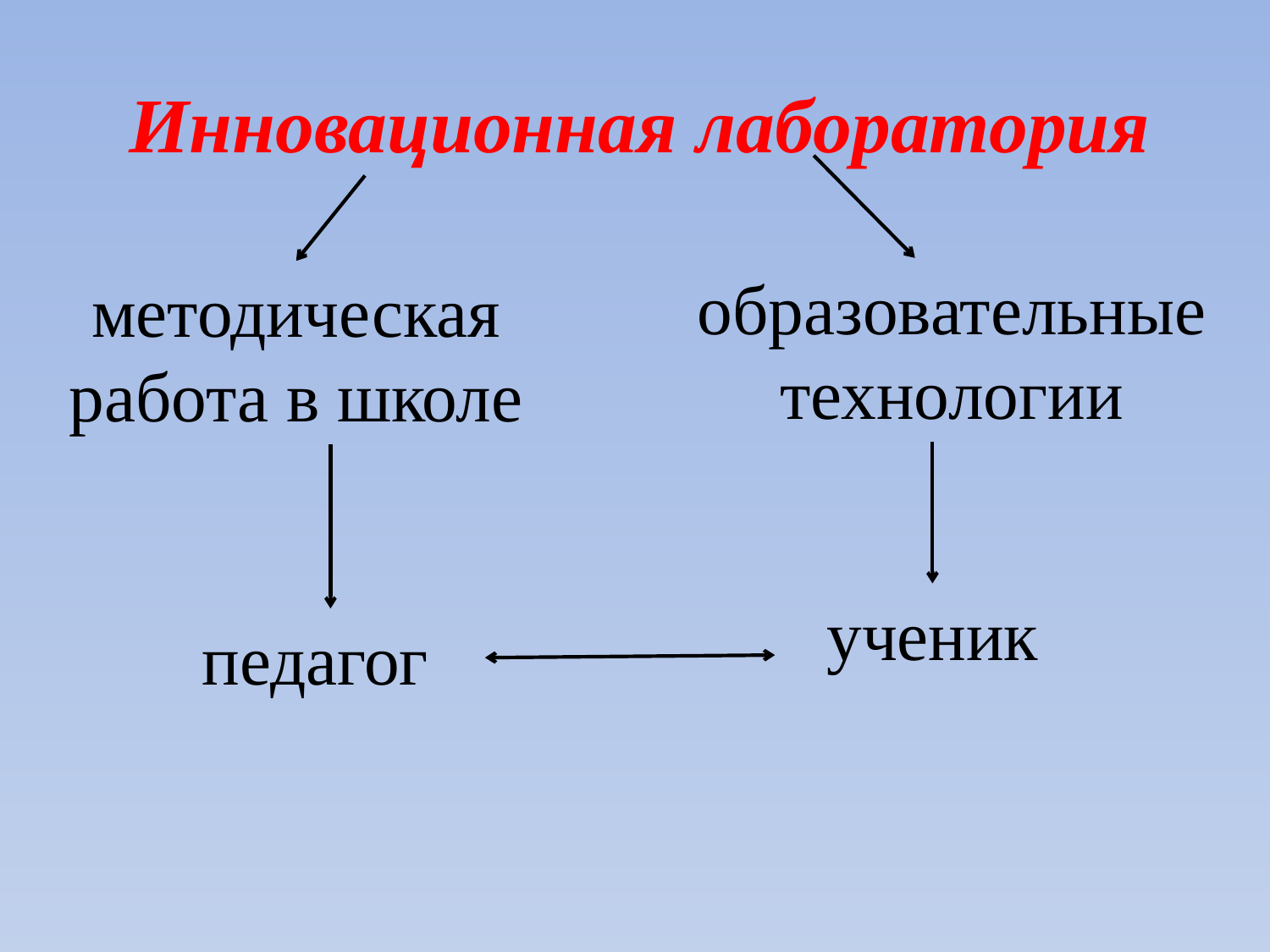

Инновационная лаборатория
образовательные технологии
методическая работа в школе
ученик

педагог